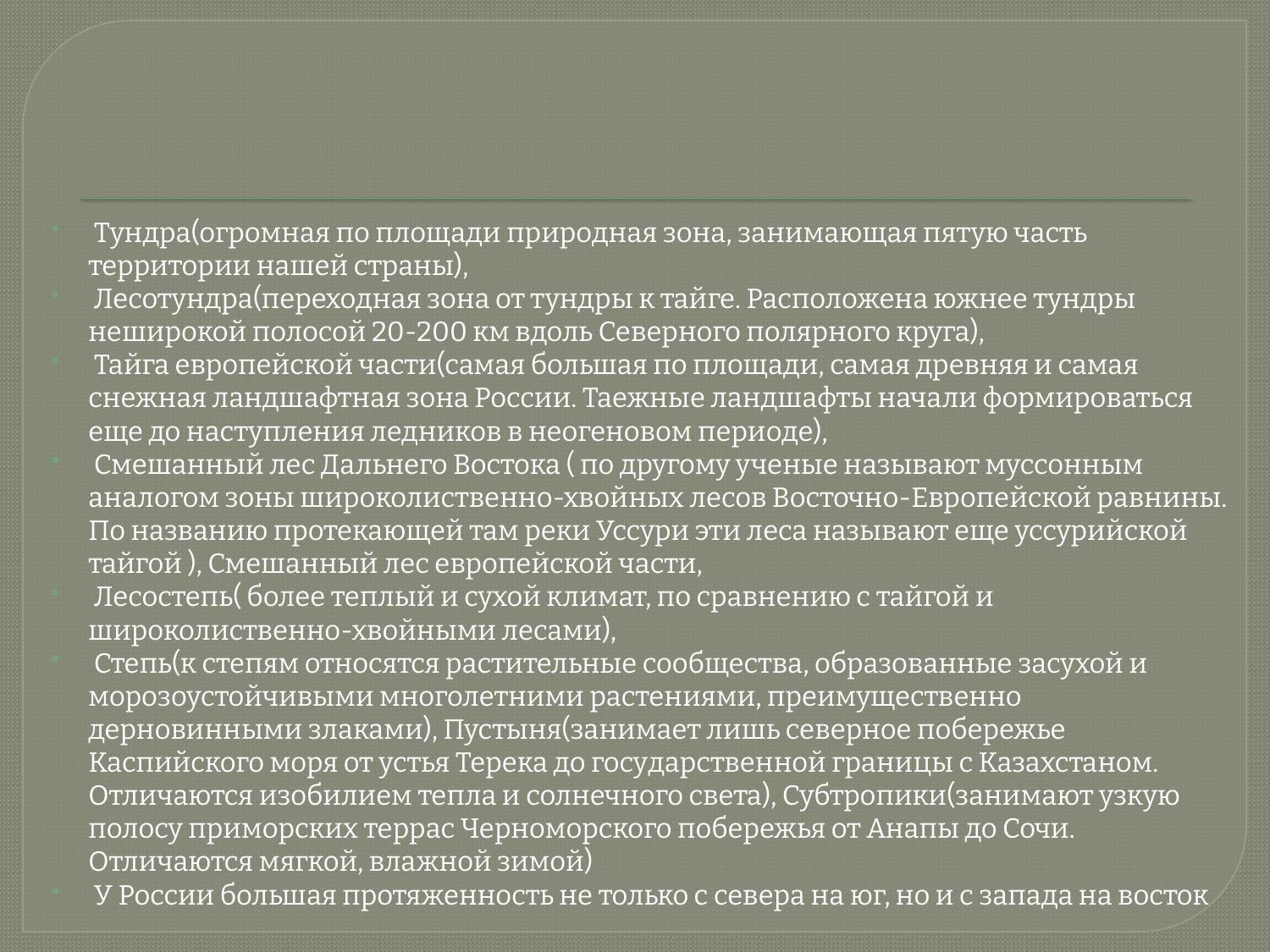

Тундра(огромная по площади природная зона, занимающая пятую часть территории нашей страны),
 Лесотундра(переходная зона от тундры к тайге. Расположена южнее тундры неширокой полосой 20-200 км вдоль Северного полярного круга),
 Тайга европейской части(самая большая по площади, самая древняя и самая снежная ландшафтная зона России. Таежные ландшафты начали формироваться еще до наступления ледников в неогеновом периоде),
 Смешанный лес Дальнего Востока ( по другому ученые называют муссонным аналогом зоны широколиственно-хвойных лесов Восточно-Европейской равнины. По названию протекающей там реки Уссури эти леса называют еще уссурийской тайгой ), Смешанный лес европейской части,
 Лесостепь( более теплый и сухой климат, по сравнению с тайгой и широколиственно-хвойными лесами),
 Степь(к степям относятся растительные сообщества, образованные засухой и морозоустойчивыми многолетними растениями, преимущественно дерновинными злаками), Пустыня(занимает лишь северное побережье Каспийского моря от устья Терека до государственной границы с Казахстаном. Отличаются изобилием тепла и солнечного света), Субтропики(занимают узкую полосу приморских террас Черноморского побережья от Анапы до Сочи. Отличаются мягкой, влажной зимой)
 У России большая протяженность не только с севера на юг, но и с запада на восток